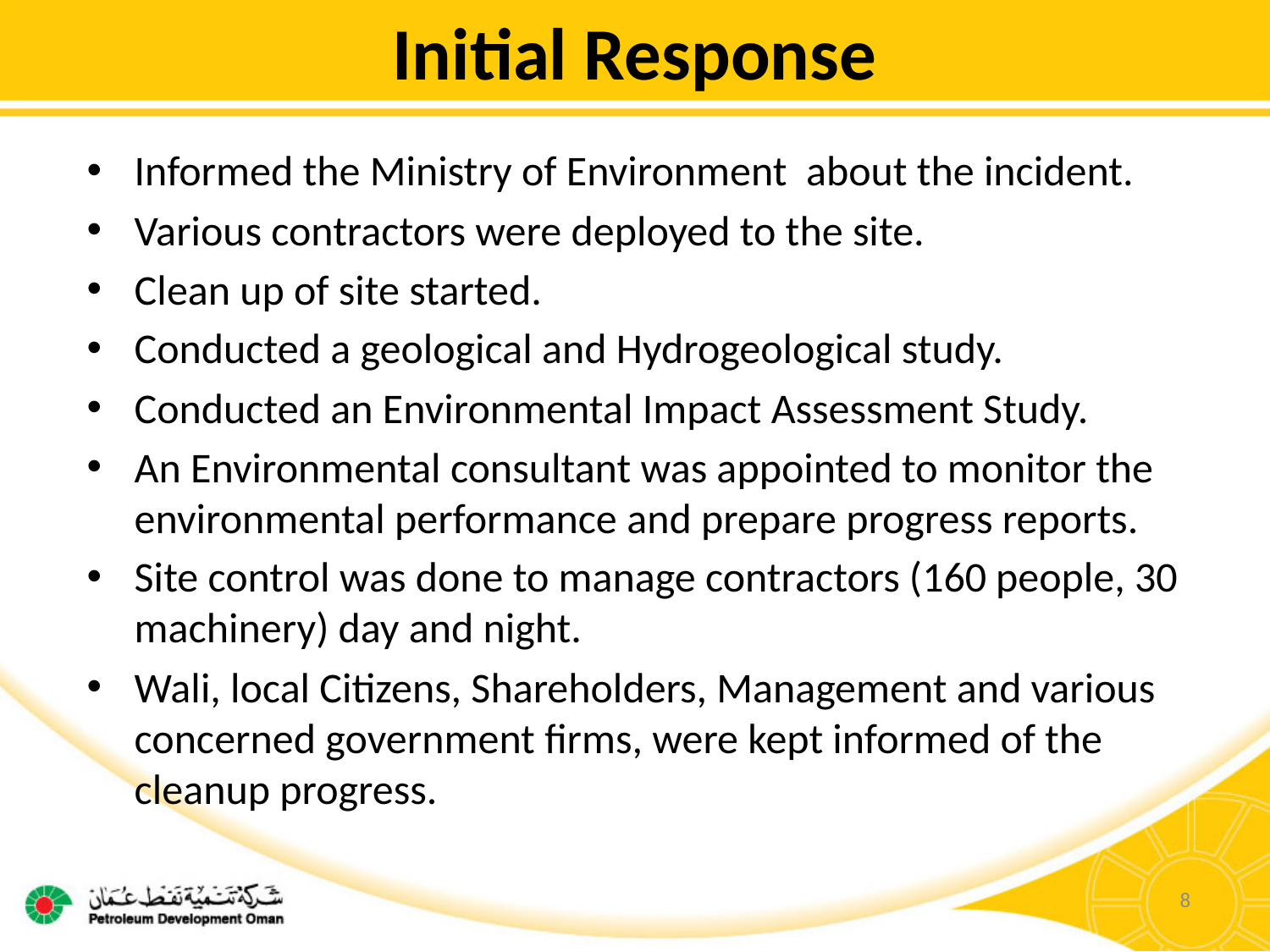

# Initial Response
Informed the Ministry of Environment  about the incident.
Various contractors were deployed to the site.
Clean up of site started.
Conducted a geological and Hydrogeological study.
Conducted an Environmental Impact Assessment Study.
An Environmental consultant was appointed to monitor the environmental performance and prepare progress reports.
Site control was done to manage contractors (160 people, 30 machinery) day and night.
Wali, local Citizens, Shareholders, Management and various concerned government firms, were kept informed of the cleanup progress.